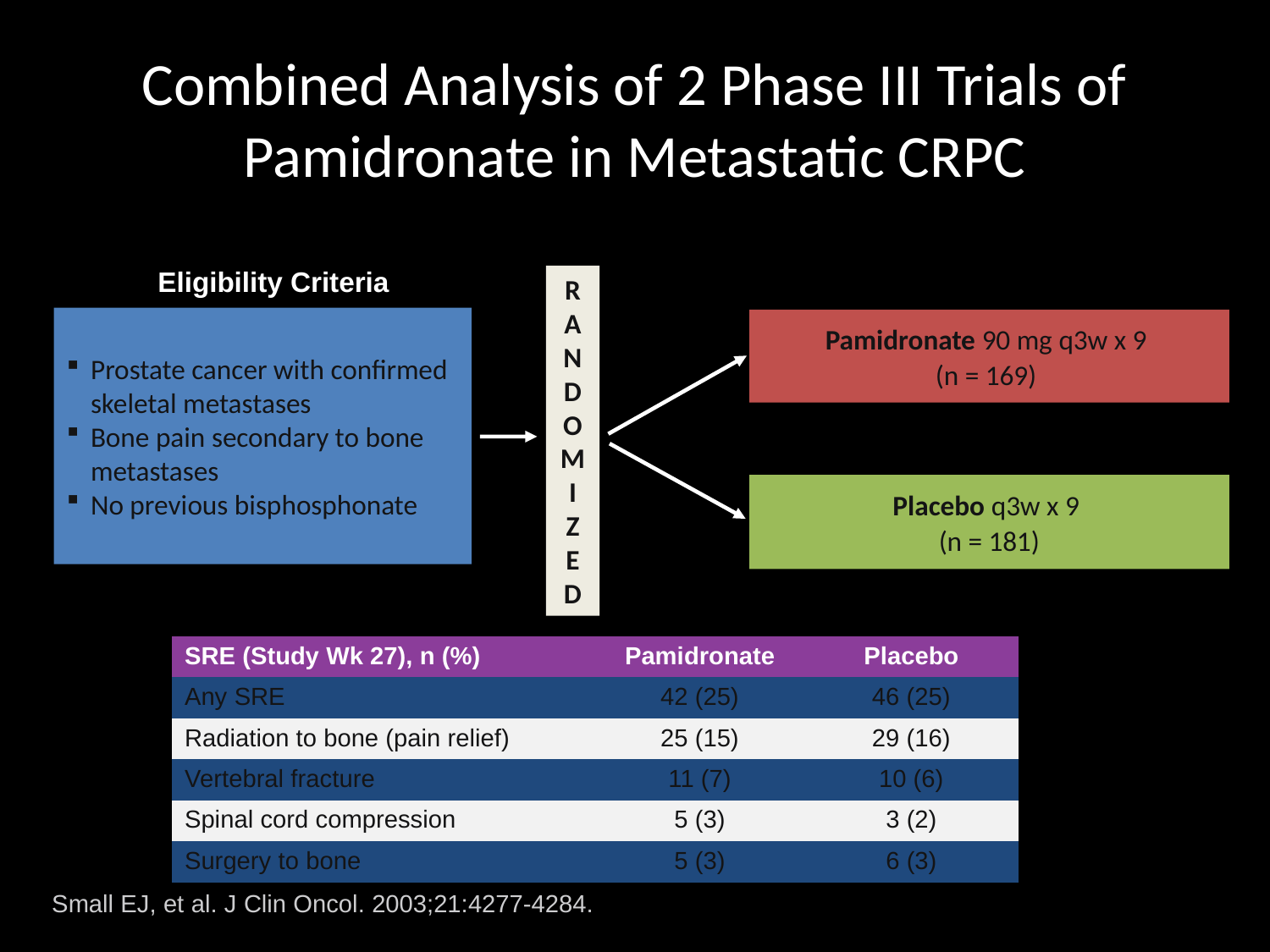

# Combined Analysis of 2 Phase III Trials of Pamidronate in Metastatic CRPC
Eligibility Criteria
R
A
N
D
O
M
I
Z
E
D
Prostate cancer with confirmed skeletal metastases
Bone pain secondary to bone metastases
No previous bisphosphonate
Pamidronate 90 mg q3w x 9
(n = 169)

Placebo q3w x 9
(n = 181)
| SRE (Study Wk 27), n (%) | Pamidronate | Placebo |
| --- | --- | --- |
| Any SRE | 42 (25) | 46 (25) |
| Radiation to bone (pain relief) | 25 (15) | 29 (16) |
| Vertebral fracture | 11 (7) | 10 (6) |
| Spinal cord compression | 5 (3) | 3 (2) |
| Surgery to bone | 5 (3) | 6 (3) |
Small EJ, et al. J Clin Oncol. 2003;21:4277-4284.